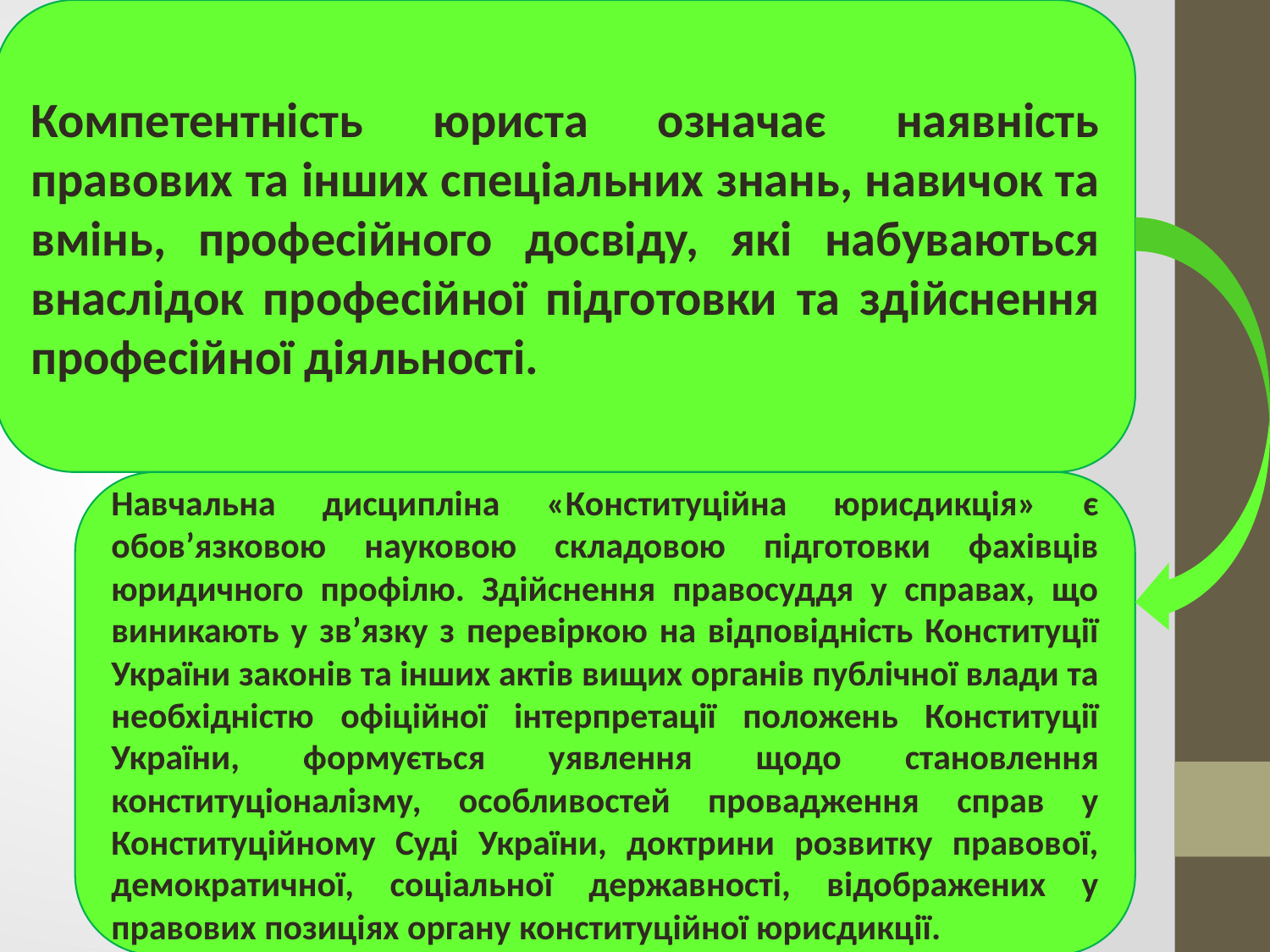

Компетентність юриста означає наявність правових та інших спеціальних знань, навичок та вмінь, професійного досвіду, які набуваються внаслідок професійної підготовки та здійснення професійної діяльності.

Навчальна дисципліна «Конституційна юрисдикція» є обов’язковою науковою складовою підготовки фахівців юридичного профілю. Здійснення правосуддя у справах, що виникають у зв’язку з перевіркою на відповідність Конституції України законів та інших актів вищих органів публічної влади та необхідністю офіційної інтерпретації положень Конституції України, формується уявлення щодо становлення конституціоналізму, особливостей провадження справ у Конституційному Суді України, доктрини розвитку правової, демократичної, соціальної державності, відображених у правових позиціях органу конституційної юрисдикції.